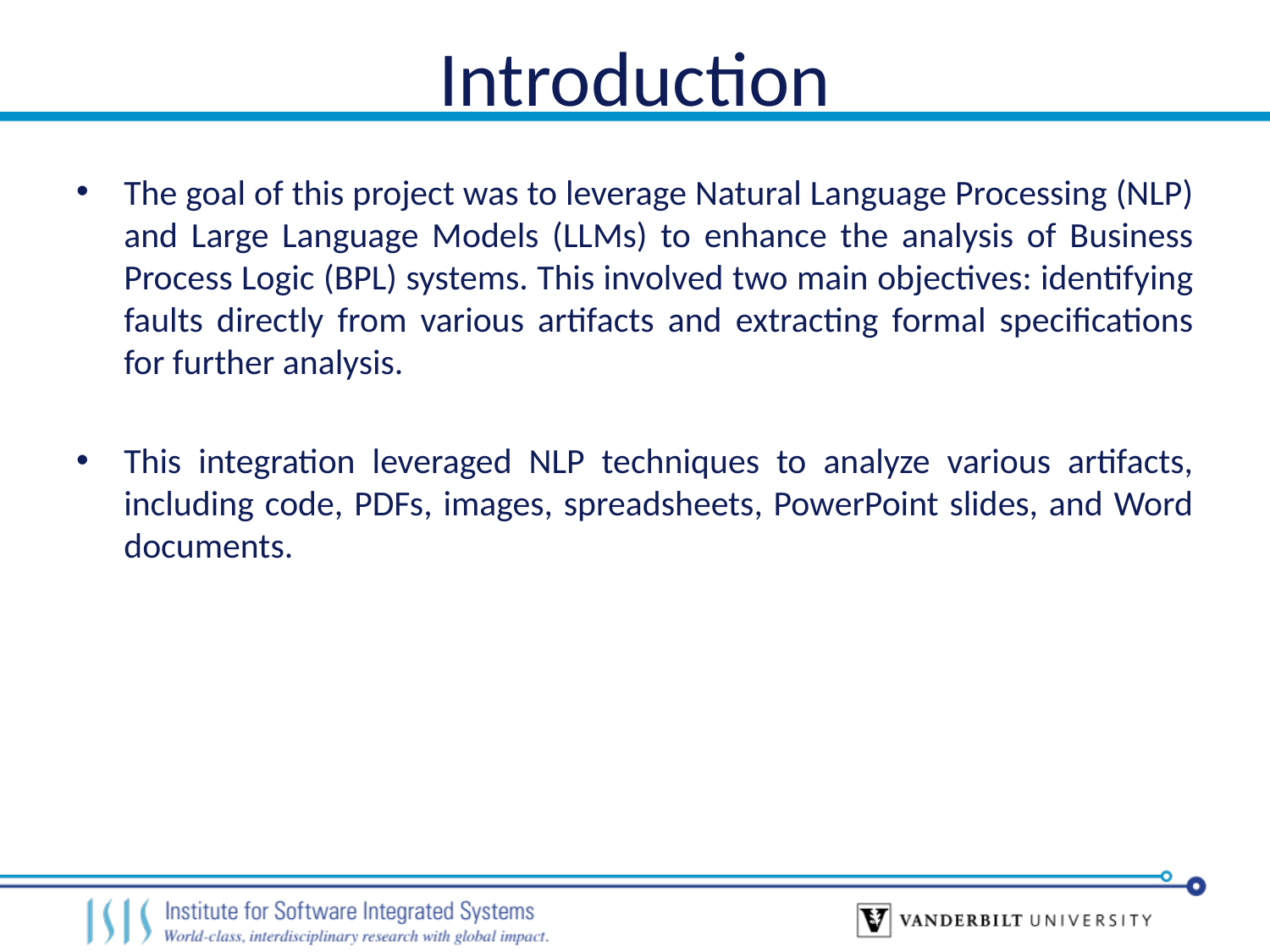

# Introduction
The goal of this project was to leverage Natural Language Processing (NLP) and Large Language Models (LLMs) to enhance the analysis of Business Process Logic (BPL) systems. This involved two main objectives: identifying faults directly from various artifacts and extracting formal specifications for further analysis.

This integration leveraged NLP techniques to analyze various artifacts, including code, PDFs, images, spreadsheets, PowerPoint slides, and Word documents.